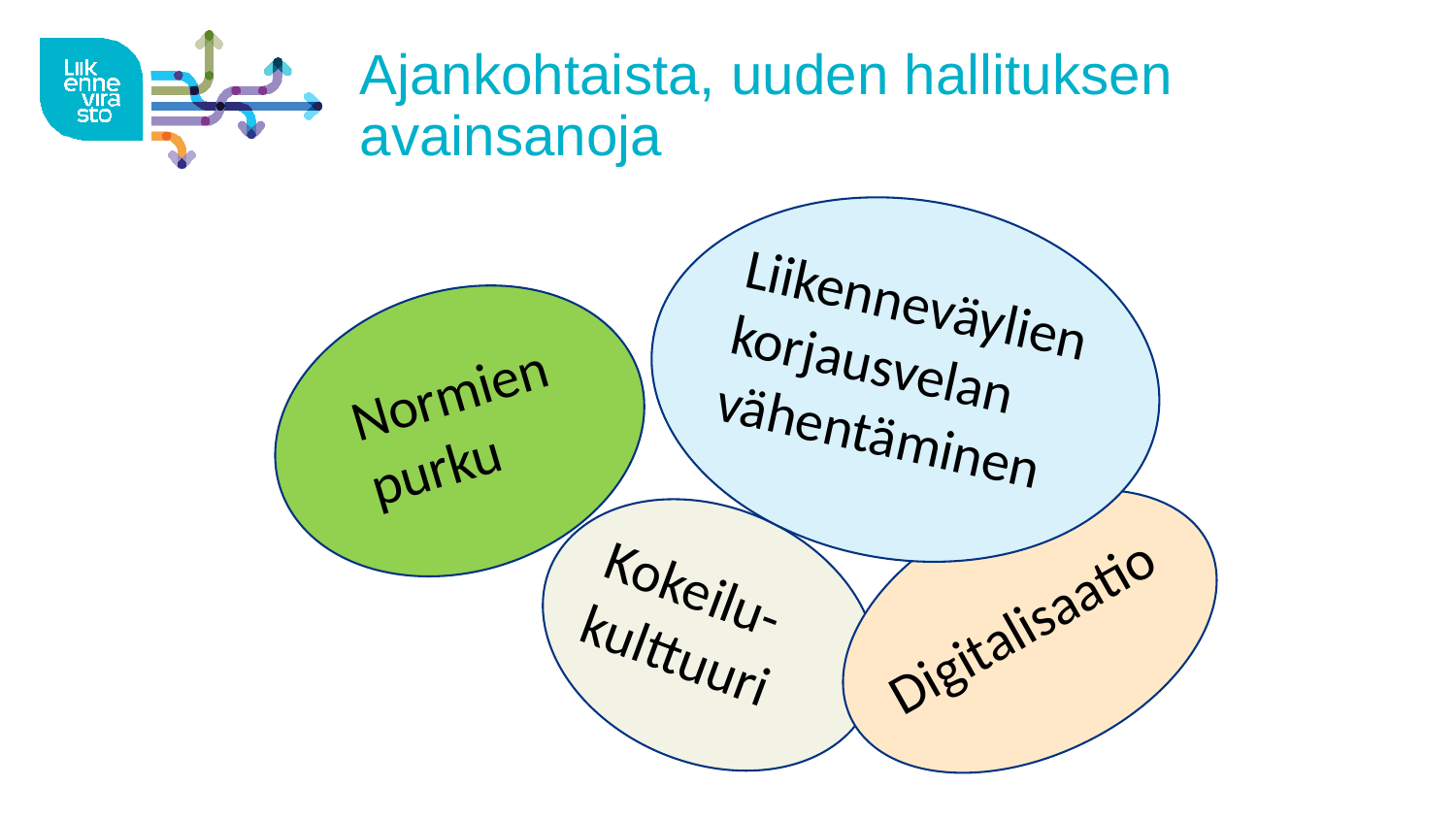

# Ajankohtaista, uuden hallituksen avainsanoja

Liikenneväylien korjausvelan vähentäminen

Normien purku

Kokeilu-
kulttuuri
Digitalisaatio